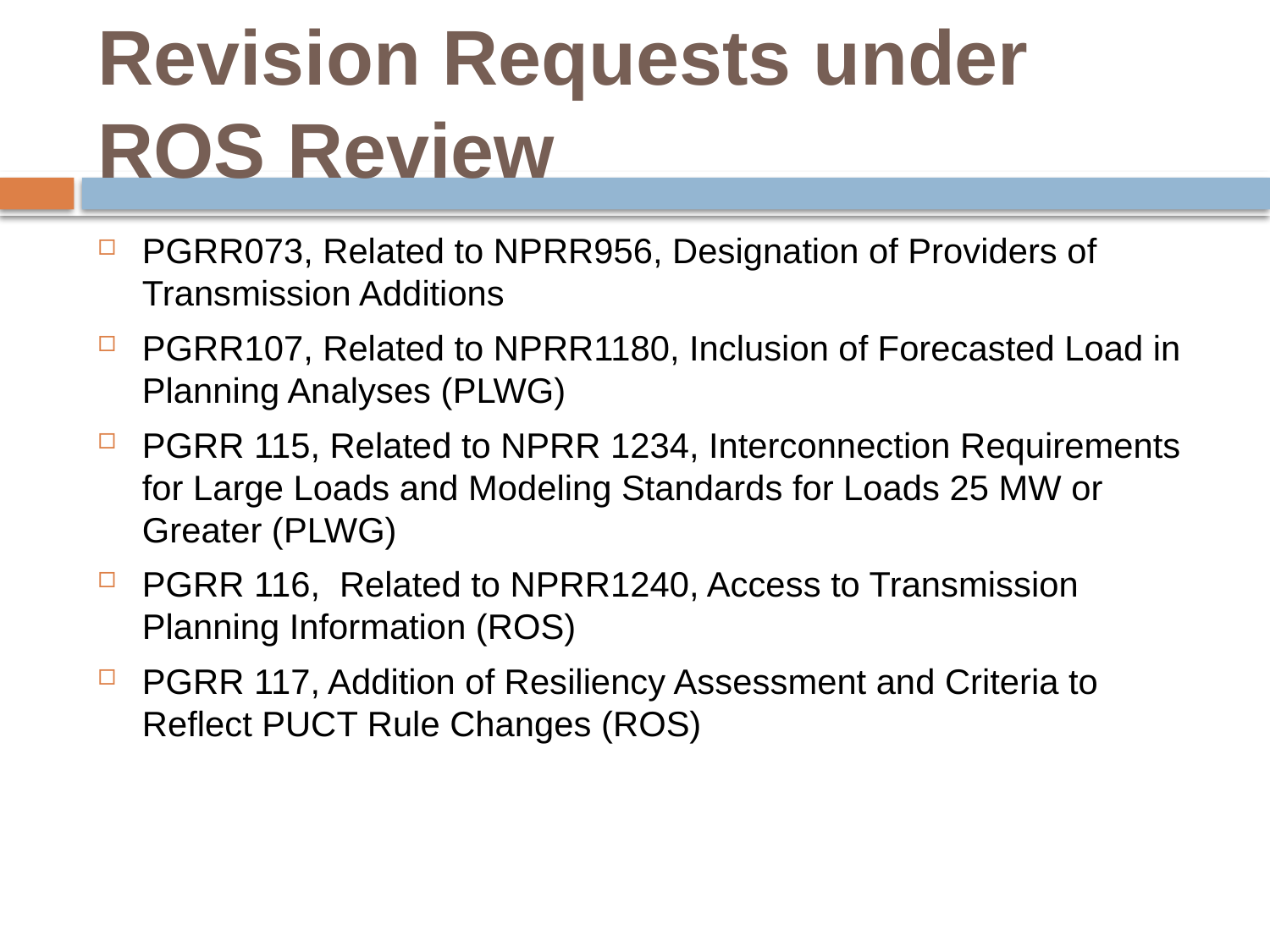

# Revision Requests under ROS Review
PGRR073, Related to NPRR956, Designation of Providers of Transmission Additions
PGRR107, Related to NPRR1180, Inclusion of Forecasted Load in Planning Analyses (PLWG)
PGRR 115, Related to NPRR 1234, Interconnection Requirements for Large Loads and Modeling Standards for Loads 25 MW or Greater (PLWG)
PGRR 116,  Related to NPRR1240, Access to Transmission Planning Information (ROS)
PGRR 117, Addition of Resiliency Assessment and Criteria to Reflect PUCT Rule Changes (ROS)